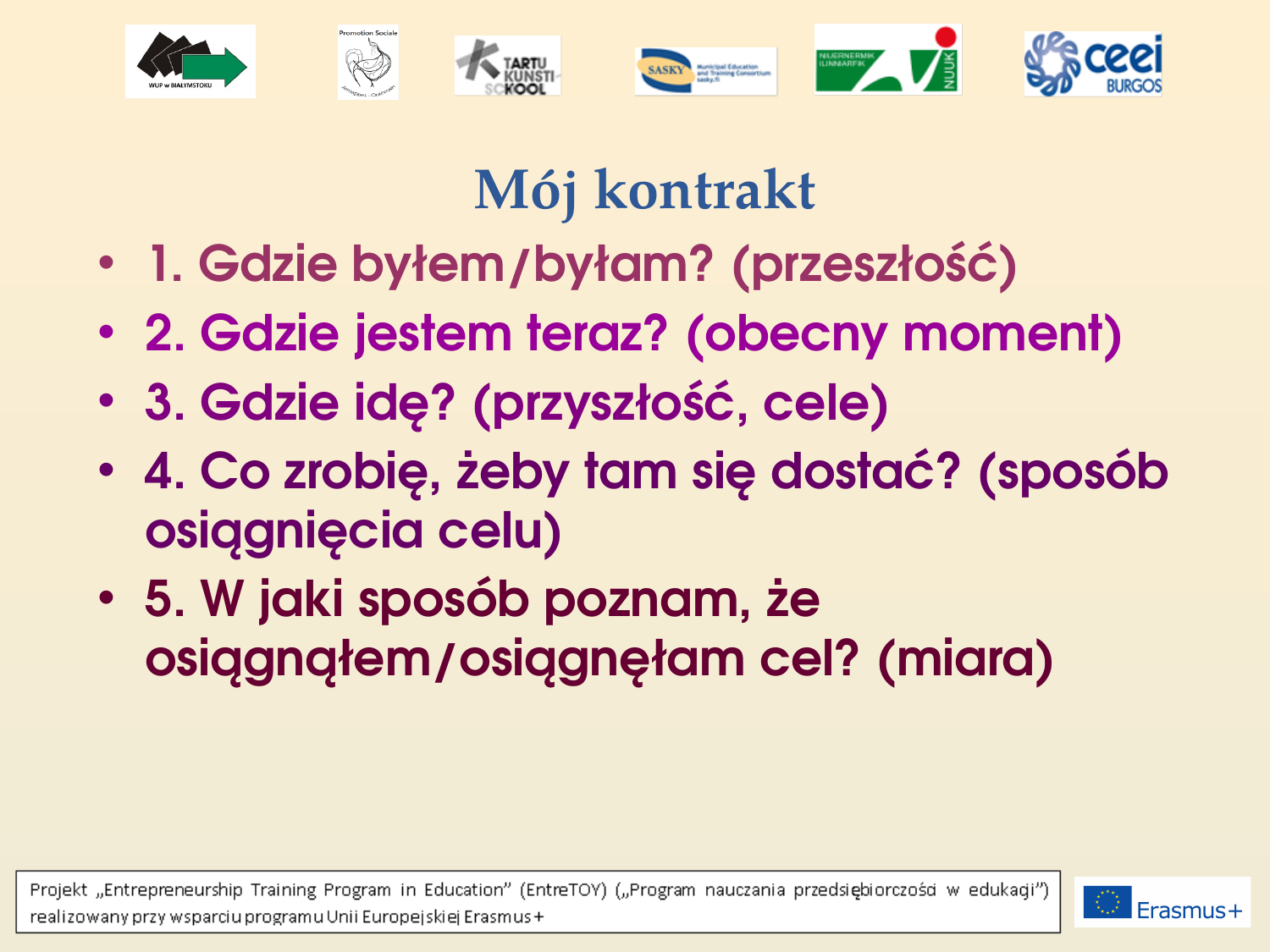

# Mój kontrakt
1. Gdzie byłem/byłam? (przeszłość)
2. Gdzie jestem teraz? (obecny moment)
3. Gdzie idę? (przyszłość, cele)
4. Co zrobię, żeby tam się dostać? (sposób osiągnięcia celu)
5. W jaki sposób poznam, że osiągnąłem/osiągnęłam cel? (miara)